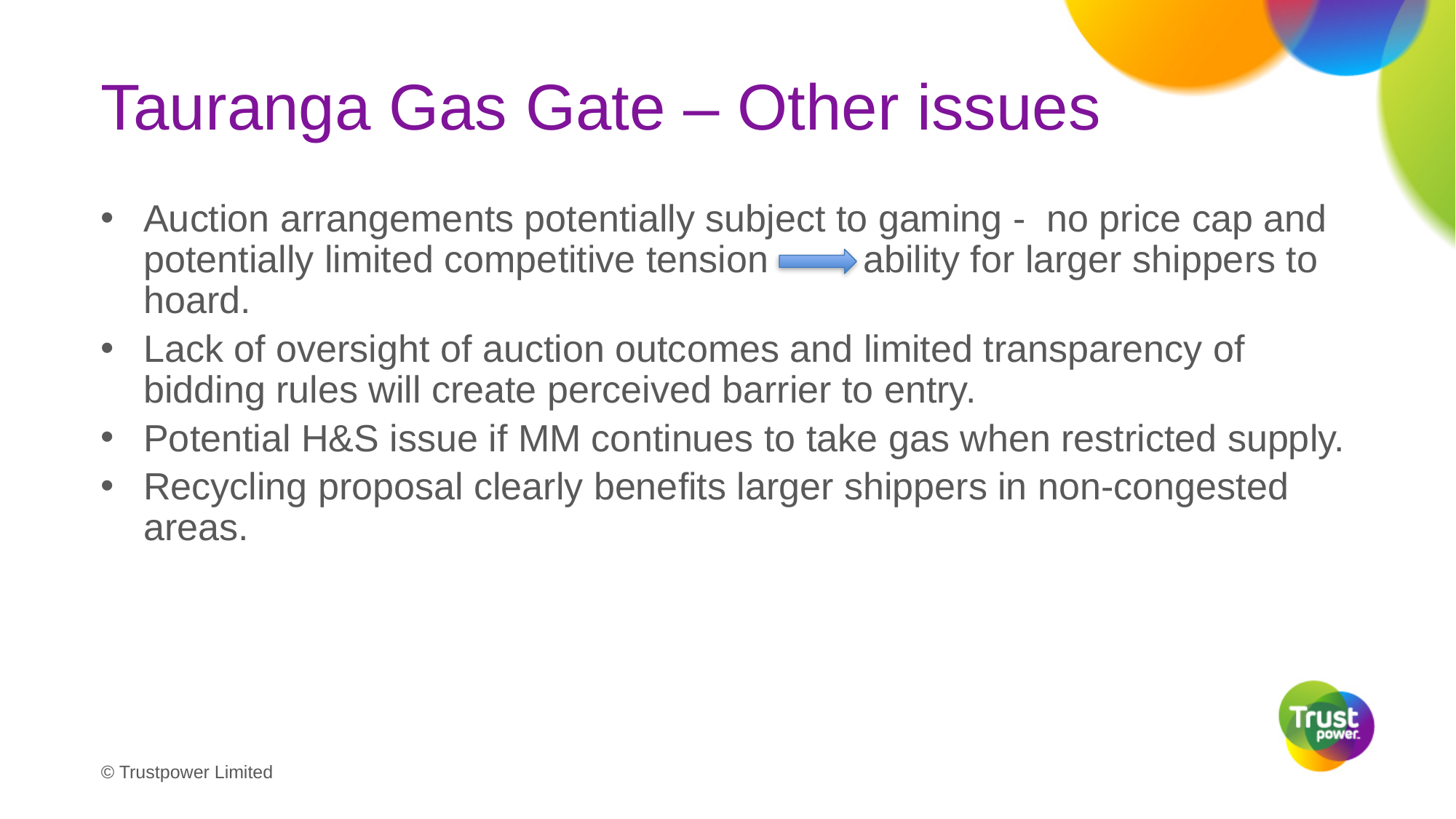

# Tauranga Gas Gate – Other issues
Auction arrangements potentially subject to gaming -  no price cap and potentially limited competitive tension         ability for larger shippers to hoard.
Lack of oversight of auction outcomes and limited transparency of bidding rules will create perceived barrier to entry.
Potential H&S issue if MM continues to take gas when restricted supply.
Recycling proposal clearly benefits larger shippers in non-congested areas.